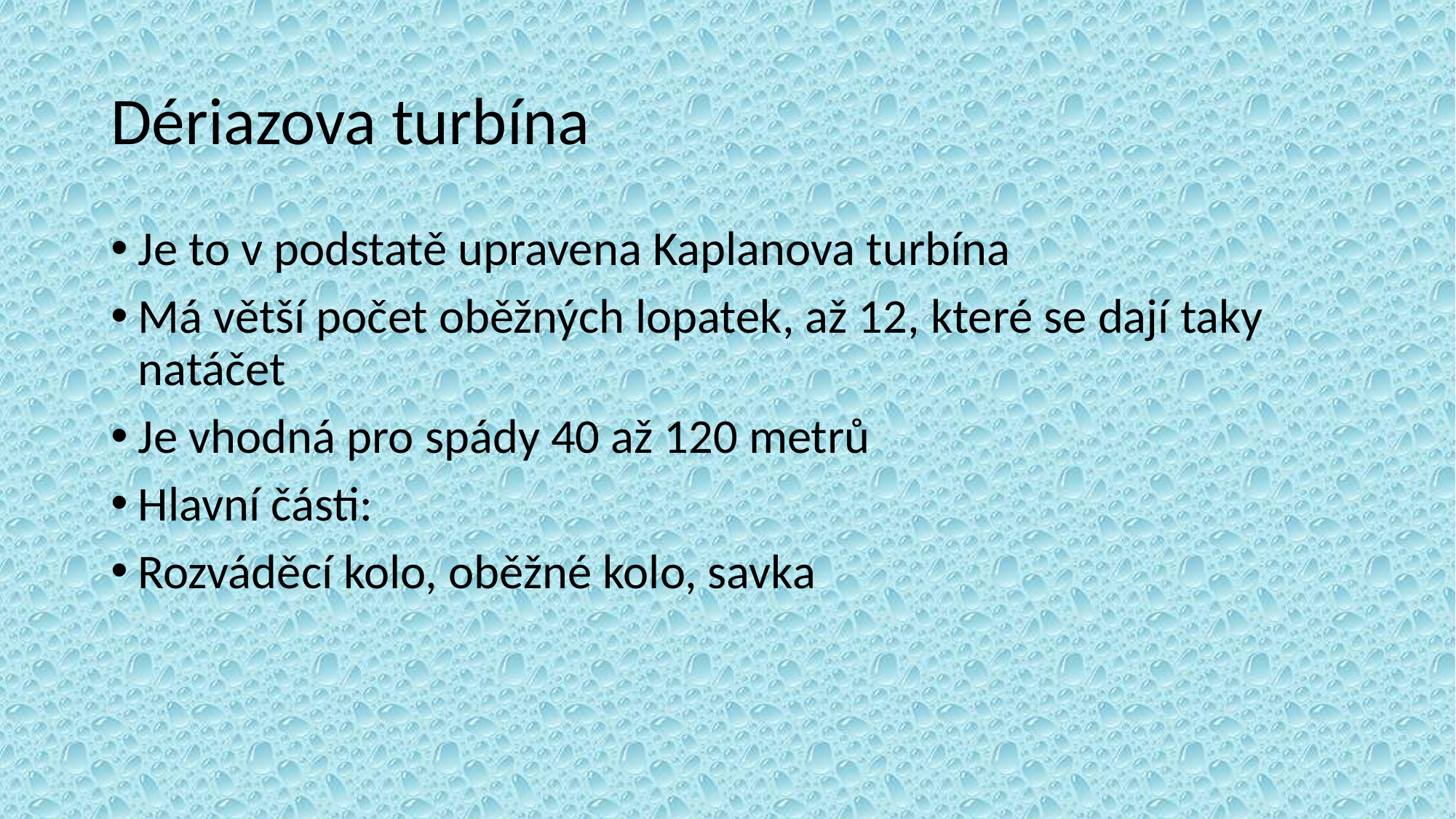

# Dériazova turbína
Je to v podstatě upravena Kaplanova turbína
Má větší počet oběžných lopatek, až 12, které se dají taky natáčet
Je vhodná pro spády 40 až 120 metrů
Hlavní části:
Rozváděcí kolo, oběžné kolo, savka